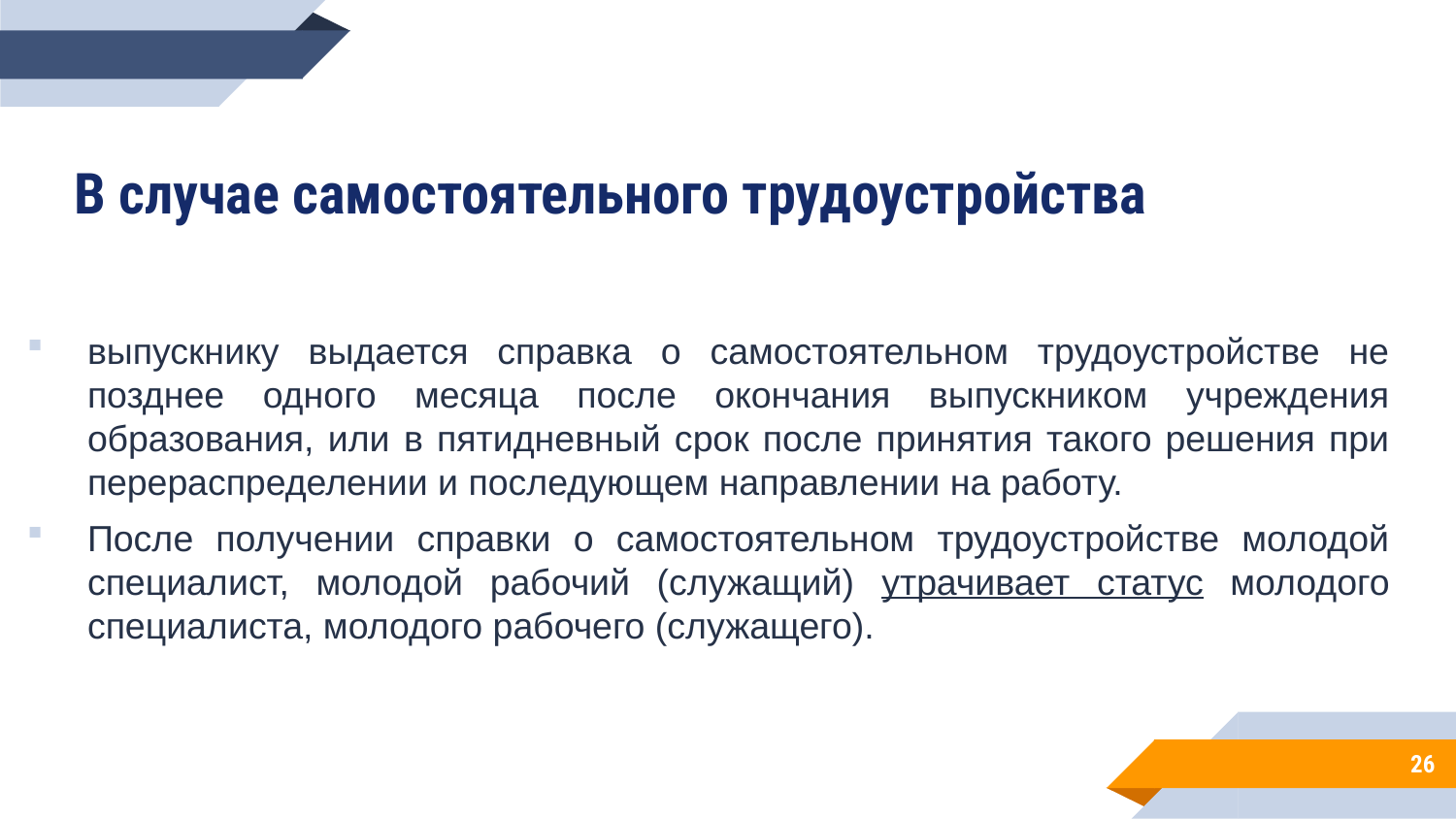

В случае самостоятельного трудоустройства
выпускнику выдается справка о самостоятельном трудоустройстве не позднее одного месяца после окончания выпускником учреждения образования, или в пятидневный срок после принятия такого решения при перераспределении и последующем направлении на работу.
После получении справки о самостоятельном трудоустройстве молодой специалист, молодой рабочий (служащий) утрачивает статус молодого специалиста, молодого рабочего (служащего).

26